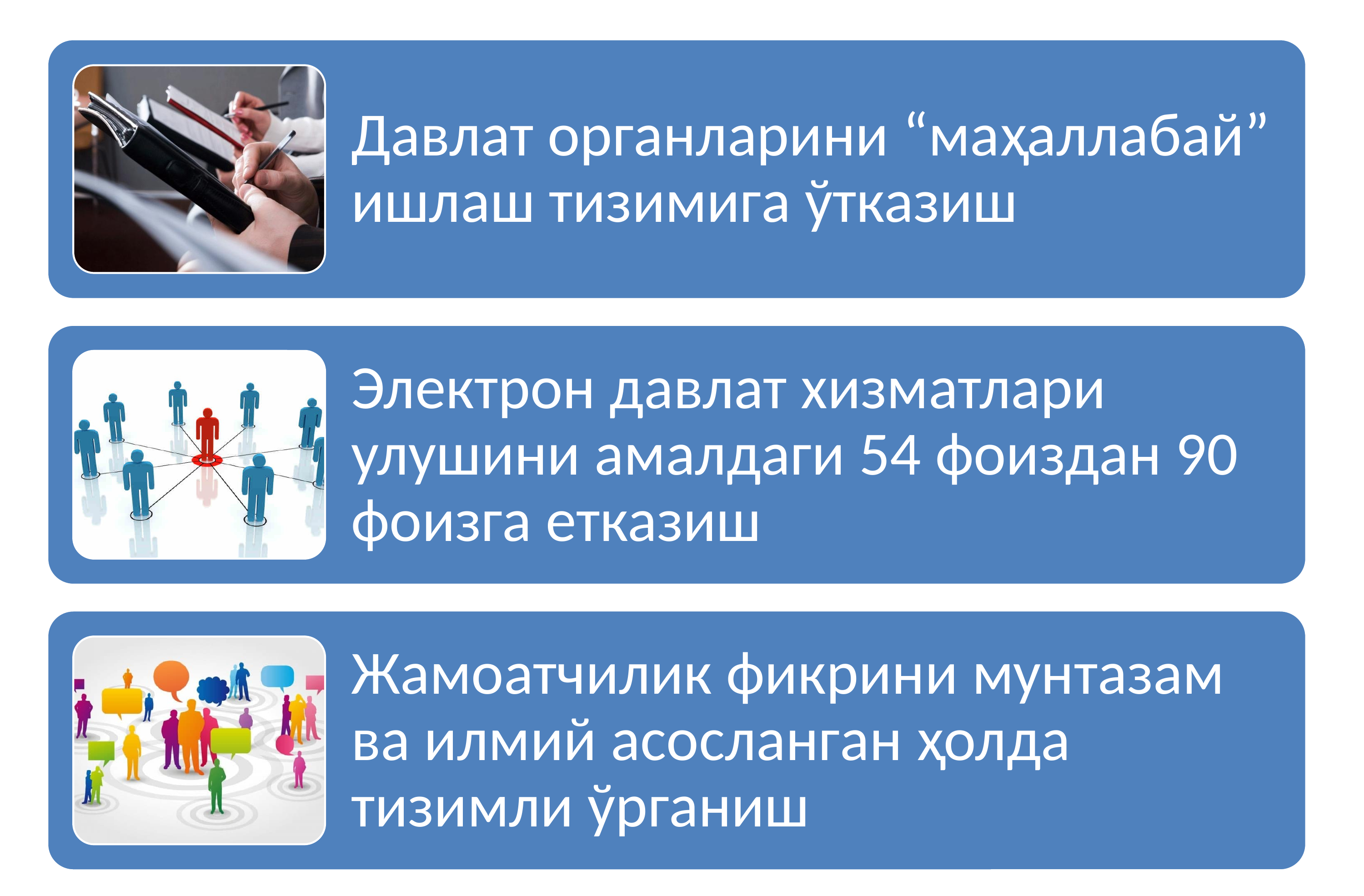

Давлат органларини “маҳаллабай” ишлаш тизимига ўтказиш
Электрон давлат хизматлари улушини амалдаги 54 фоиздан 90 фоизга етказиш
Жамоатчилик фикрини мунтазам ва илмий асосланган ҳолда тизимли ўрганиш